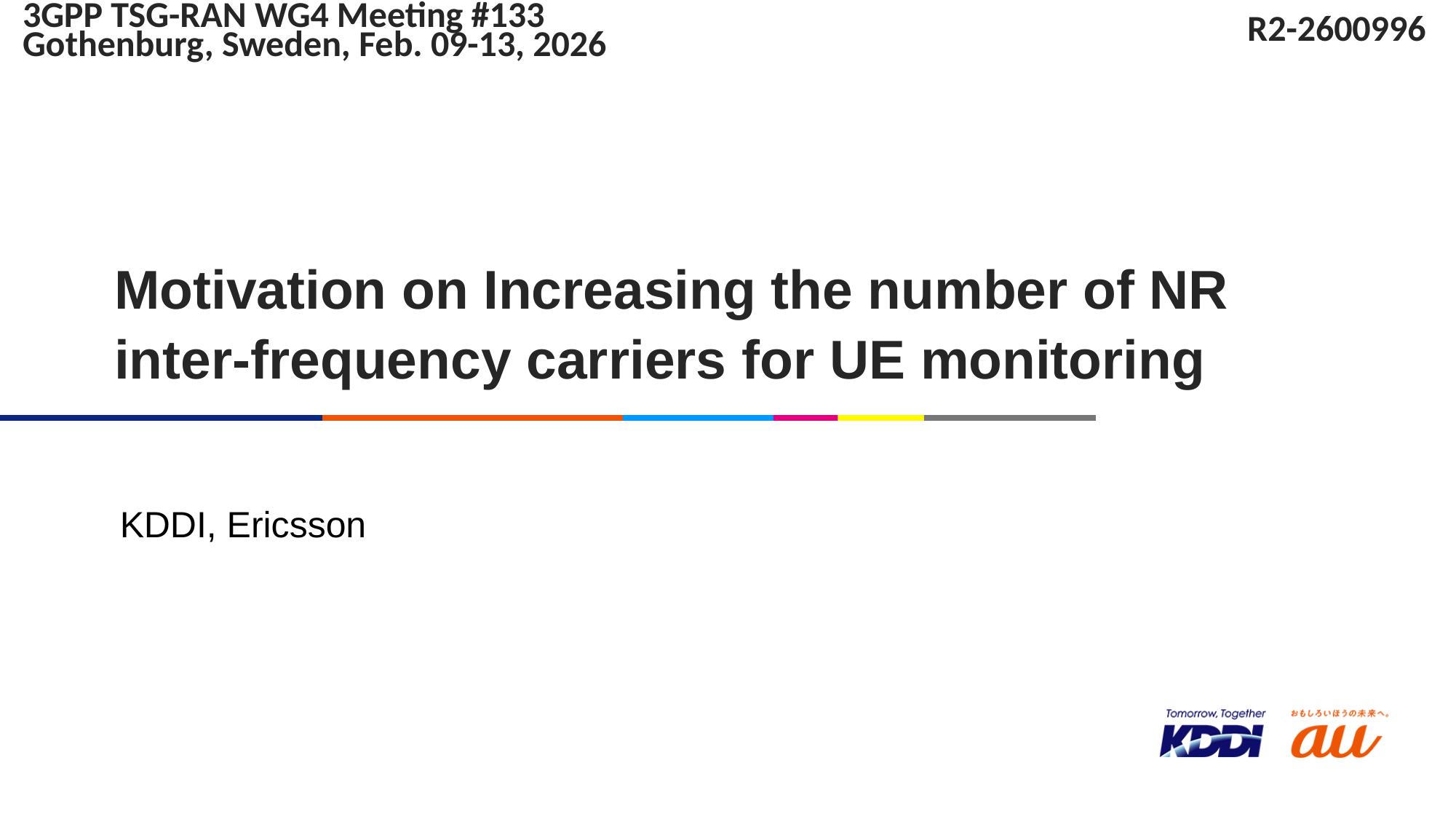

R2-2600996
3GPP TSG-RAN WG4 Meeting #133
Gothenburg, Sweden, Feb. 09-13, 2026
# Motivation on Increasing the number of NR inter-frequency carriers for UE monitoring
KDDI, Ericsson